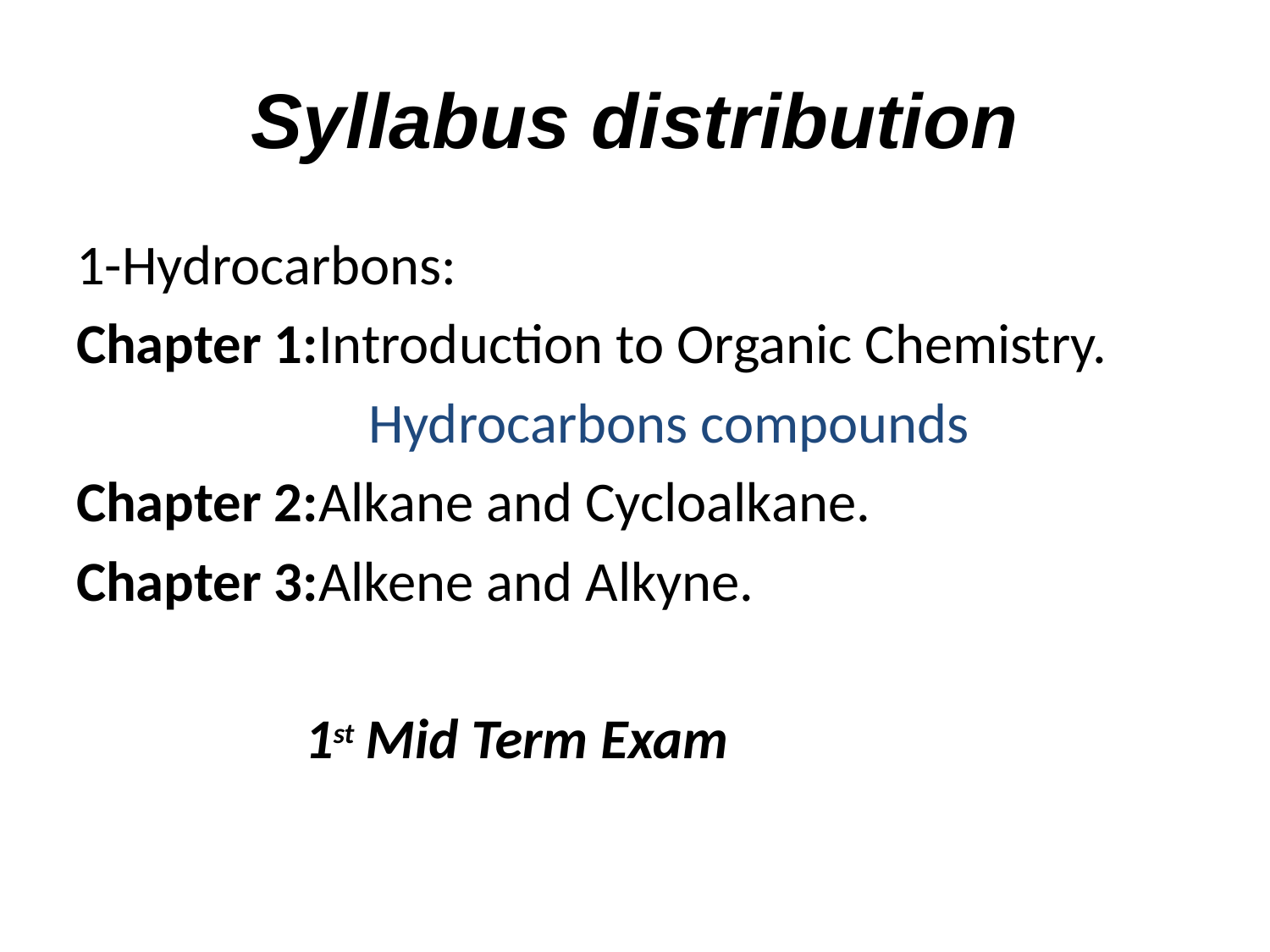

# Syllabus distribution
1-Hydrocarbons:
Chapter 1:Introduction to Organic Chemistry.
                       Hydrocarbons compounds
Chapter 2:Alkane and Cycloalkane.
Chapter 3:Alkene and Alkyne.

                  1st Mid Term Exam